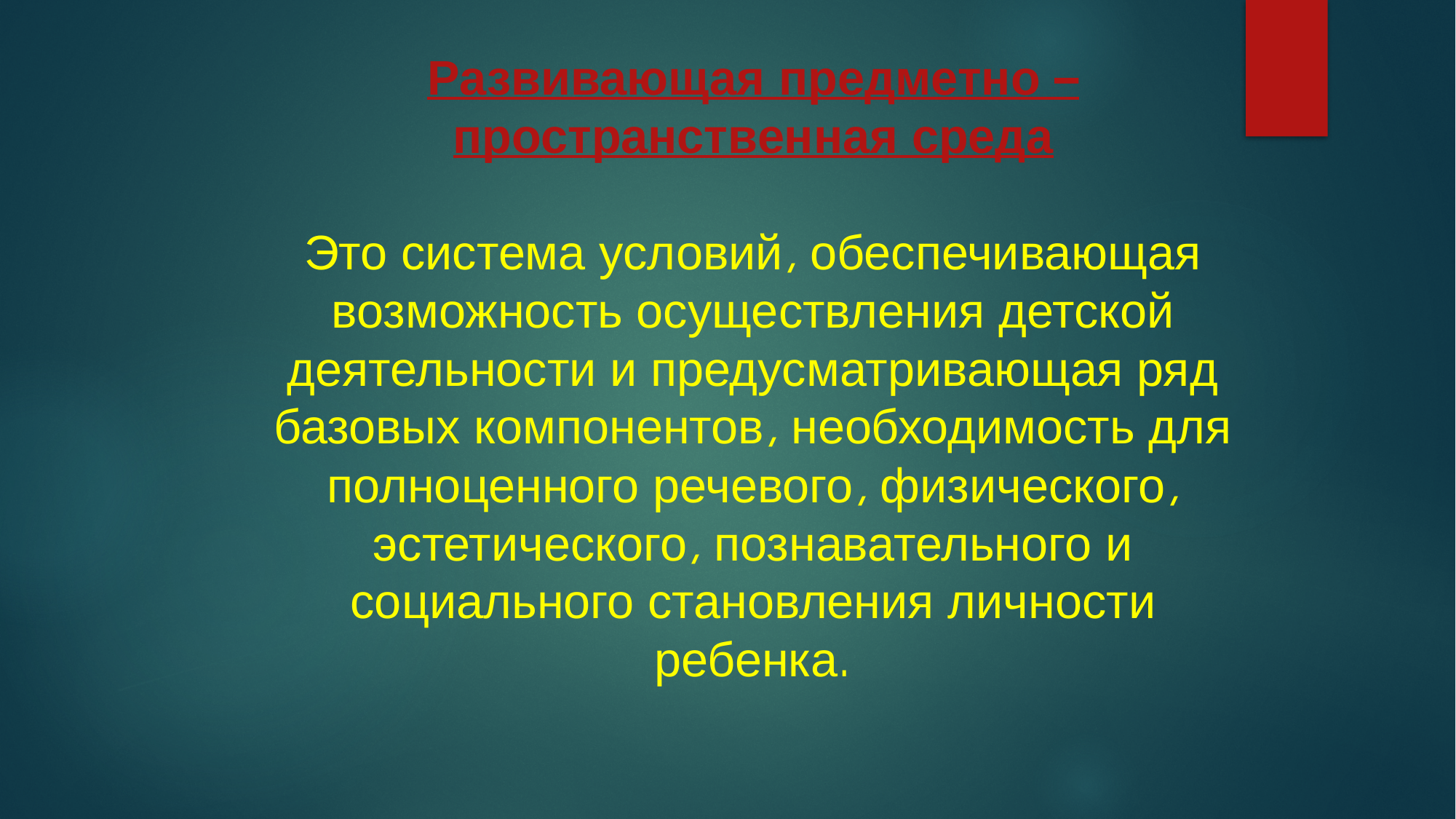

Развивающая предметно –
пространственная среда

Это система условий, обеспечивающая
возможность осуществления детской
деятельности и предусматривающая ряд
базовых компонентов, необходимость для
полноценного речевого, физического,
эстетического, познавательного и
социального становления личности
ребенка.